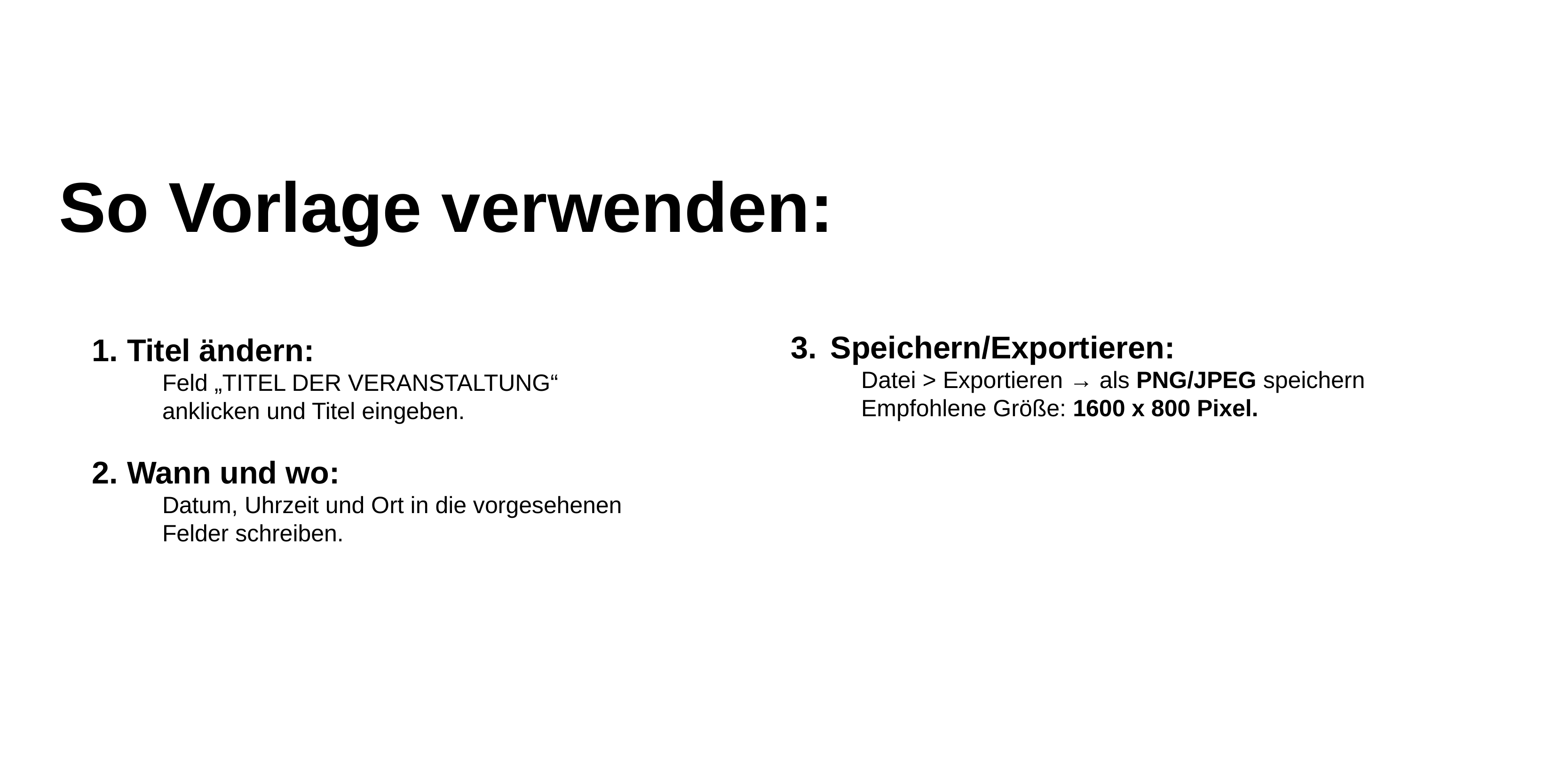

So Vorlage verwenden:
Teste dein gesammeltes Wissen!
Titel ändern:
	Feld „TITEL DER VERANSTALTUNG“
	anklicken und Titel eingeben.

Wann und wo:
	Datum, Uhrzeit und Ort in die vorgesehenen
	Felder schreiben.

Speichern/Exportieren:
	Datei > Exportieren → als PNG/JPEG speichern
	Empfohlene Größe: 1600 x 800 Pixel.